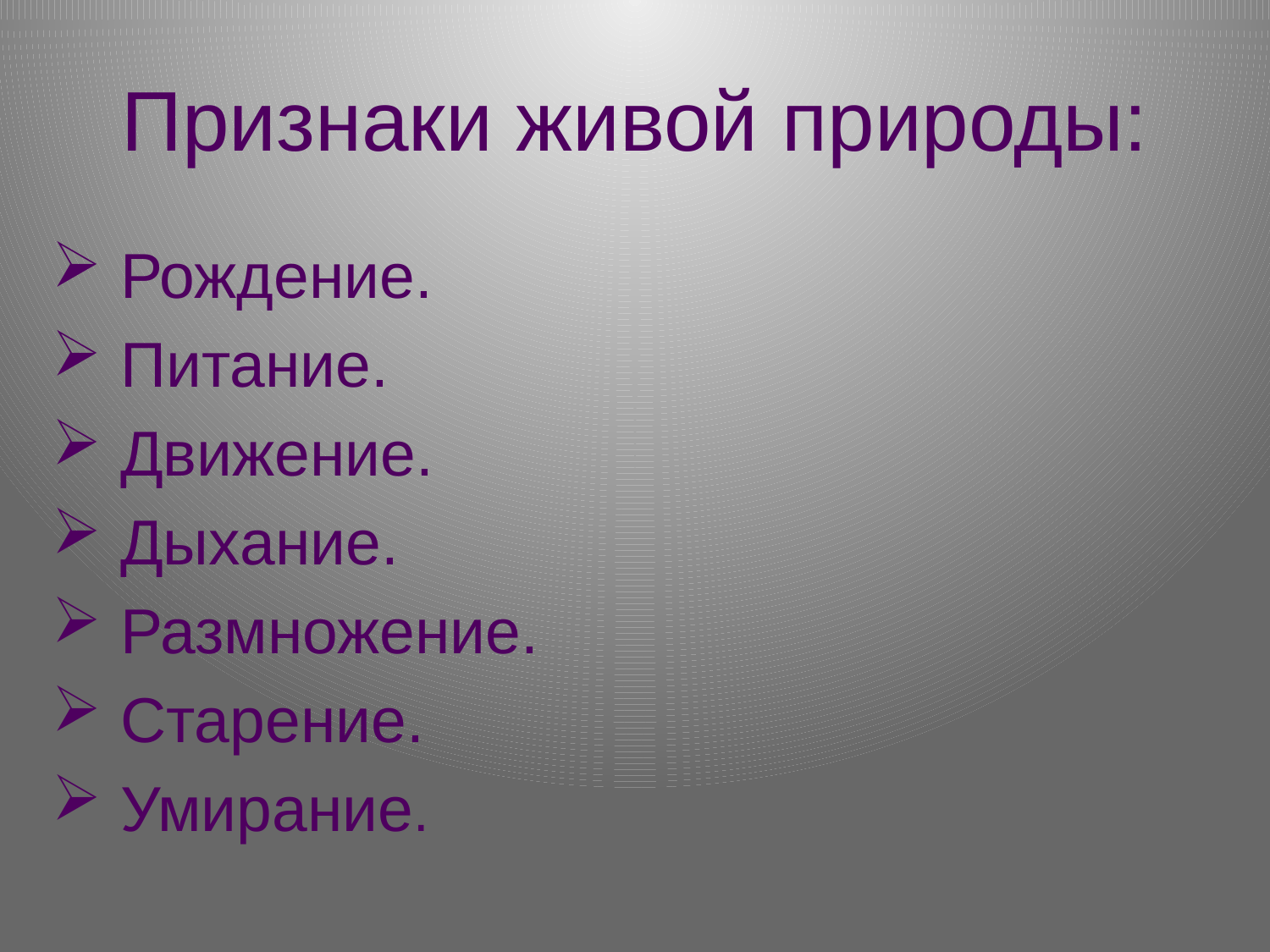

# Признаки живой природы:
 Рождение.
 Питание.
 Движение.
 Дыхание.
 Размножение.
 Старение.
 Умирание.